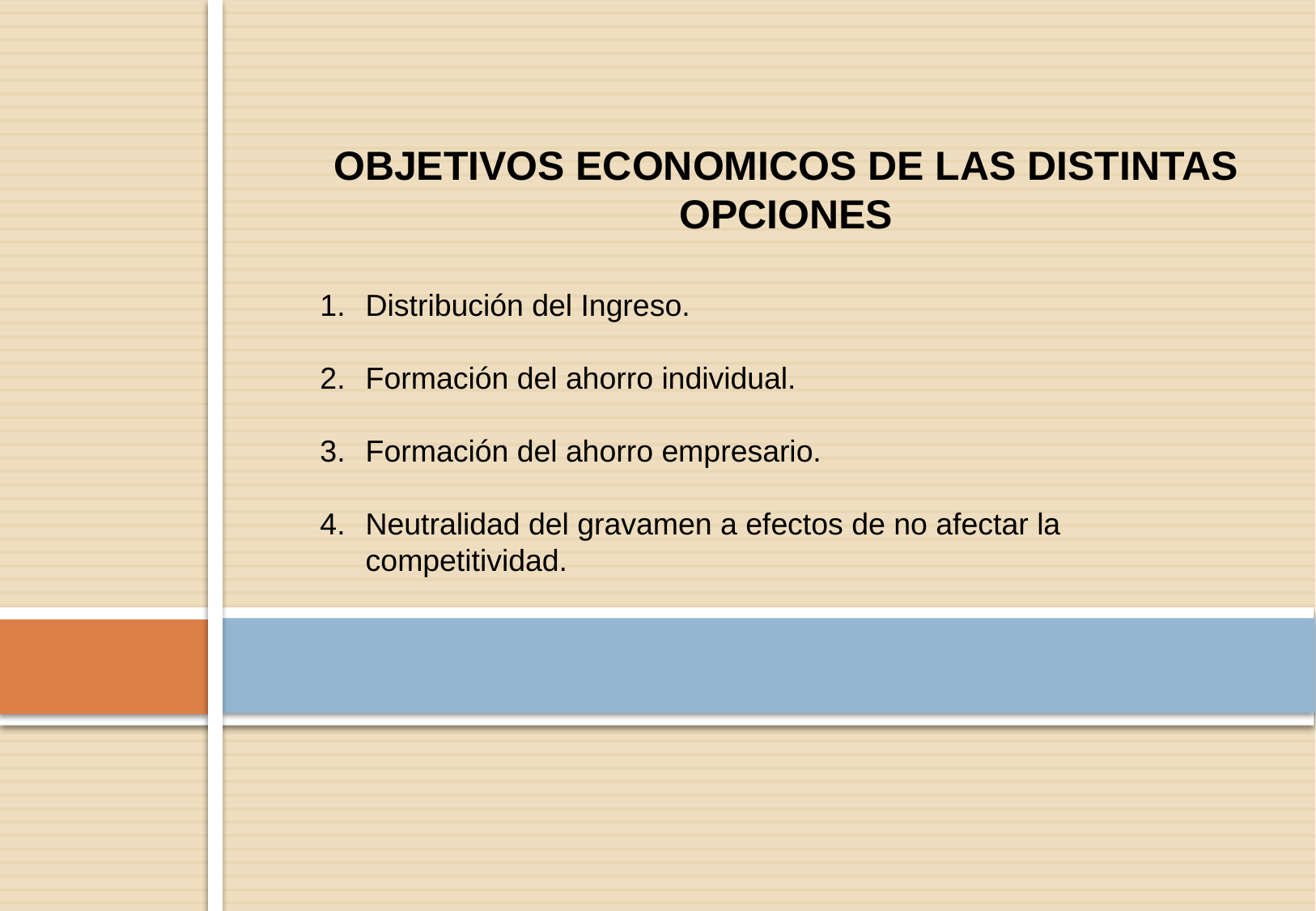

OBJETIVOS ECONOMICOS DE LAS DISTINTAS OPCIONES

Distribución del Ingreso.

Formación del ahorro individual.

Formación del ahorro empresario.

Neutralidad del gravamen a efectos de no afectar la competitividad.
#